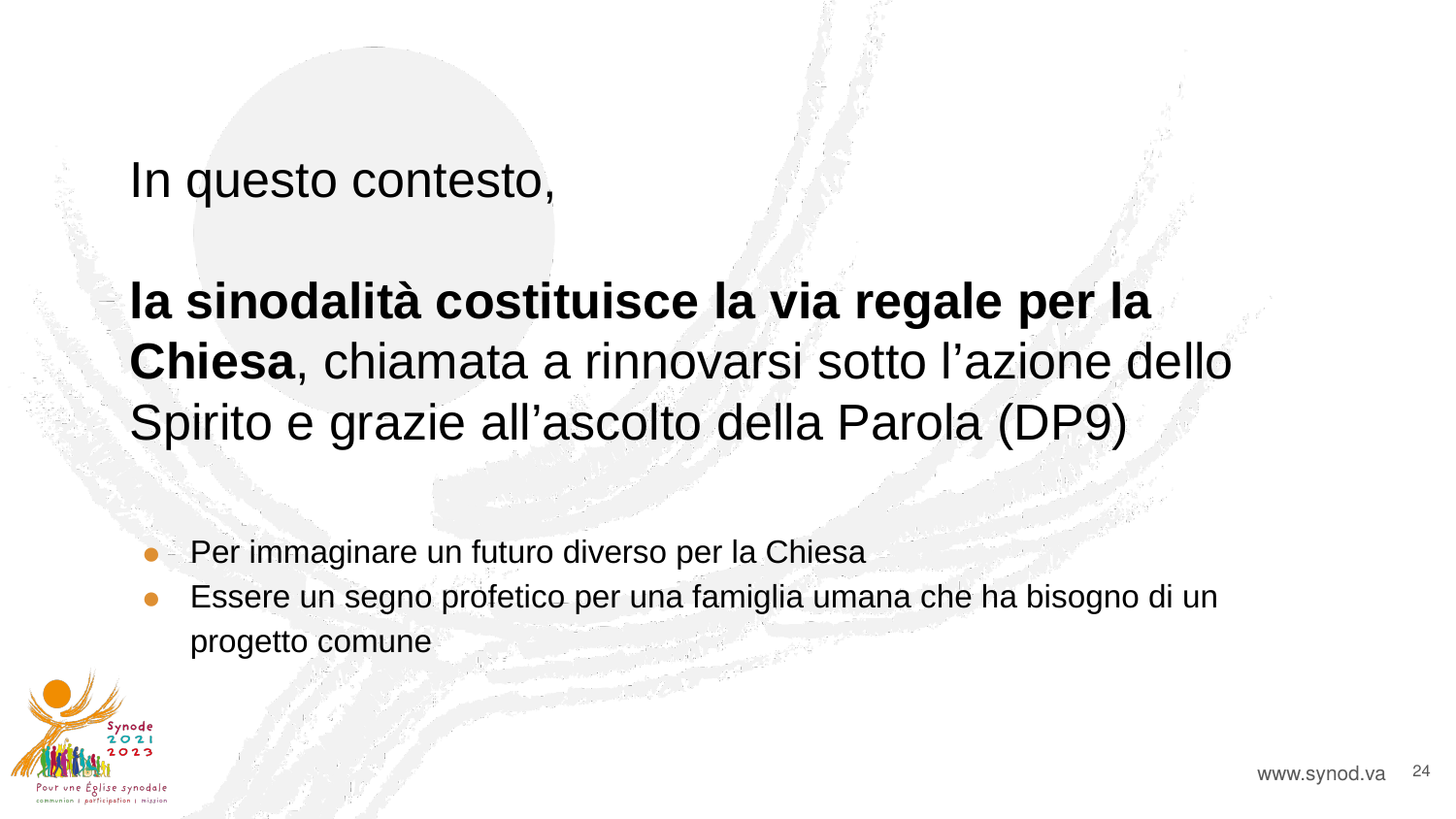

# In questo contesto, la sinodalità costituisce la via regale per la Chiesa, chiamata a rinnovarsi sotto l’azione dello Spirito e grazie all’ascolto della Parola (DP9)
Per immaginare un futuro diverso per la Chiesa
Essere un segno profetico per una famiglia umana che ha bisogno di un progetto comune
24